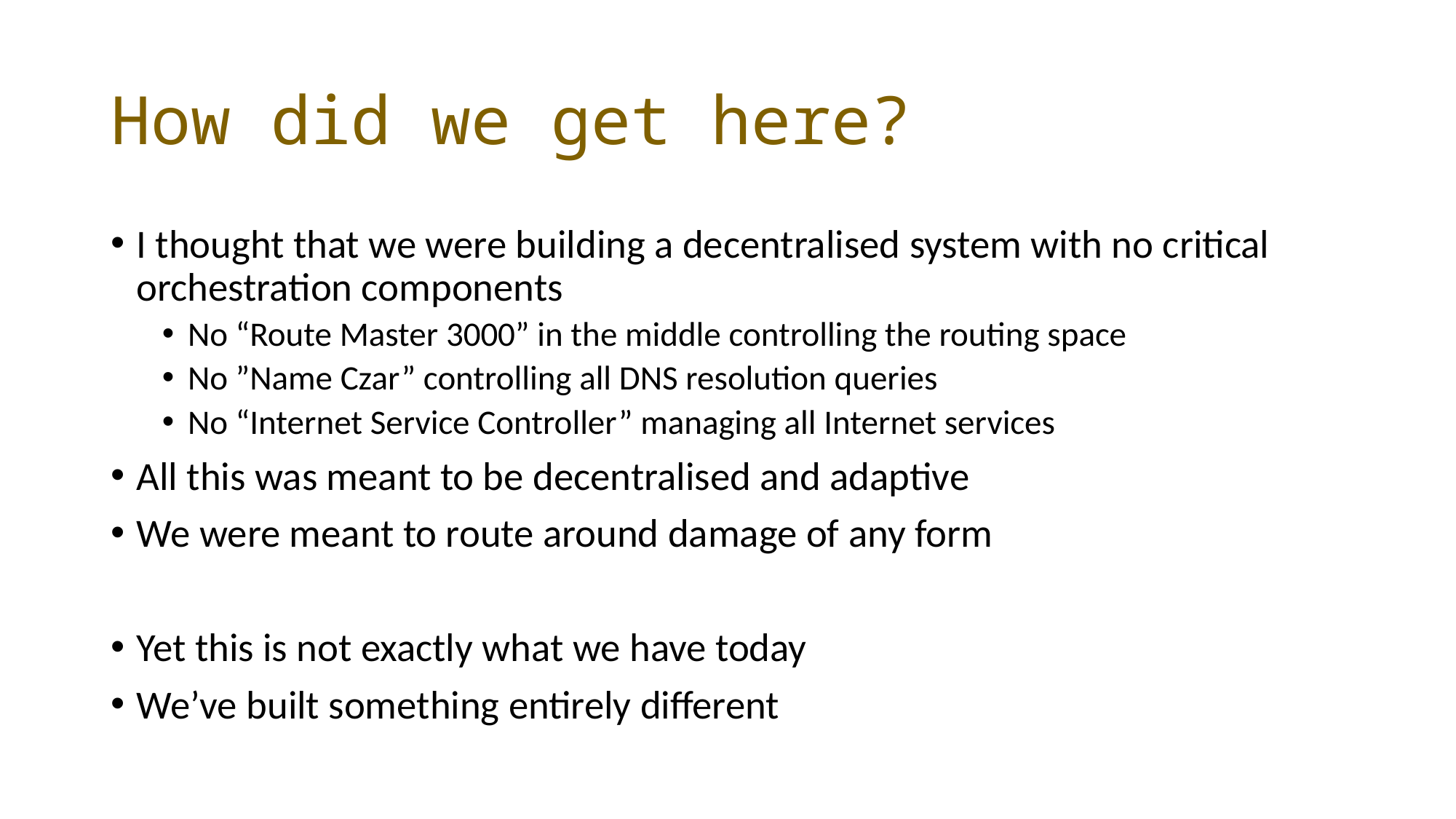

# How did we get here?
I thought that we were building a decentralised system with no critical orchestration components
No “Route Master 3000” in the middle controlling the routing space
No ”Name Czar” controlling all DNS resolution queries
No “Internet Service Controller” managing all Internet services
All this was meant to be decentralised and adaptive
We were meant to route around damage of any form

Yet this is not exactly what we have today
We’ve built something entirely different